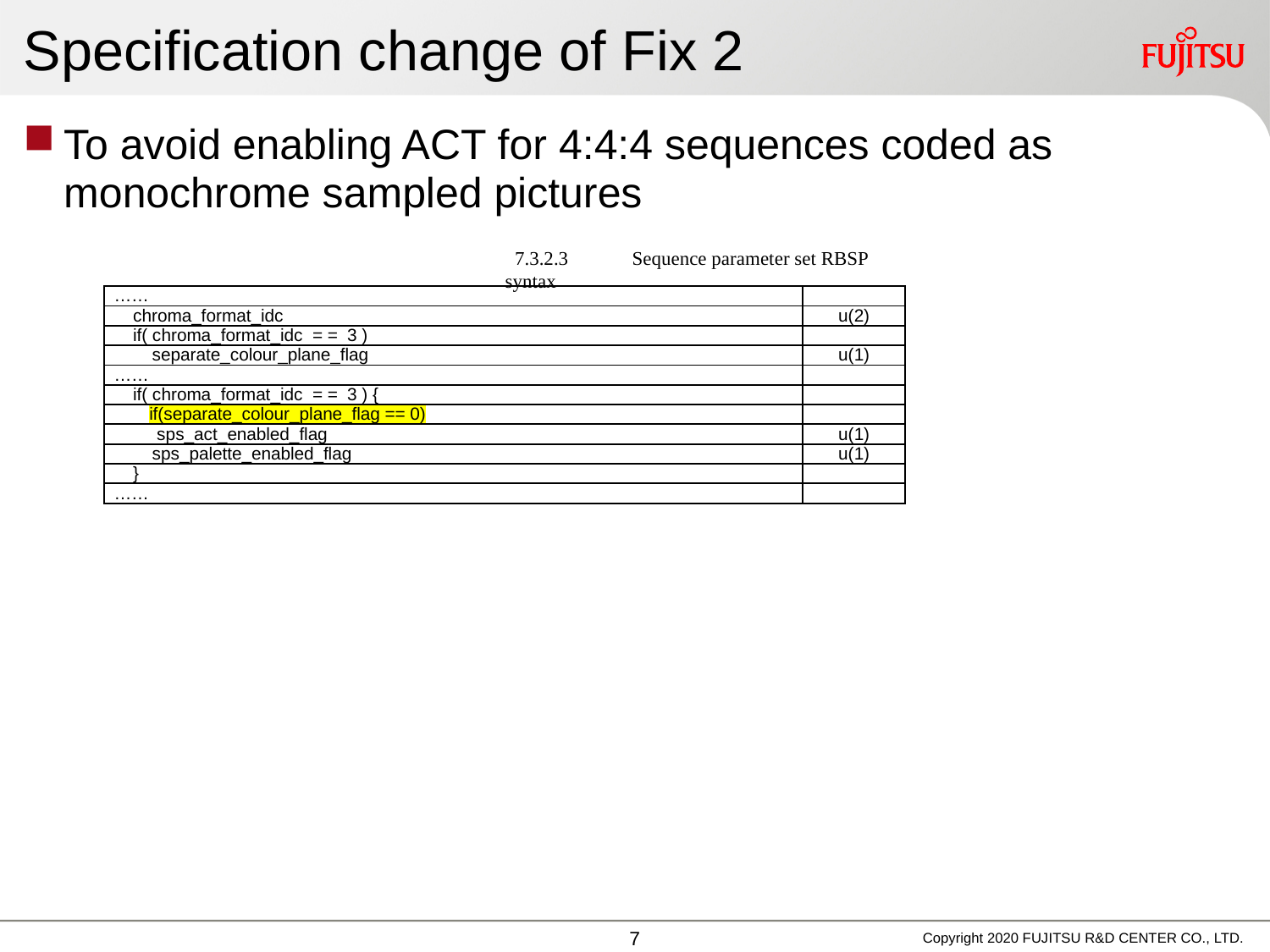

# Specification change of Fix 2
To avoid enabling ACT for 4:4:4 sequences coded as monochrome sampled pictures
7.3.2.3	Sequence parameter set RBSP syntax

| …… |  |
| --- | --- |
| chroma\_format\_idc | u(2) |
| if( chroma\_format\_idc = = 3 ) |  |
| separate\_colour\_plane\_flag | u(1) |
| …… |  |
| if( chroma\_format\_idc = = 3 ) { |  |
| if(separate\_colour\_plane\_flag == 0) |  |
| sps\_act\_enabled\_flag | u(1) |
| sps\_palette\_enabled\_flag | u(1) |
| } |  |
| …… |  |
7
Copyright 2020 FUJITSU R&D CENTER CO., LTD.